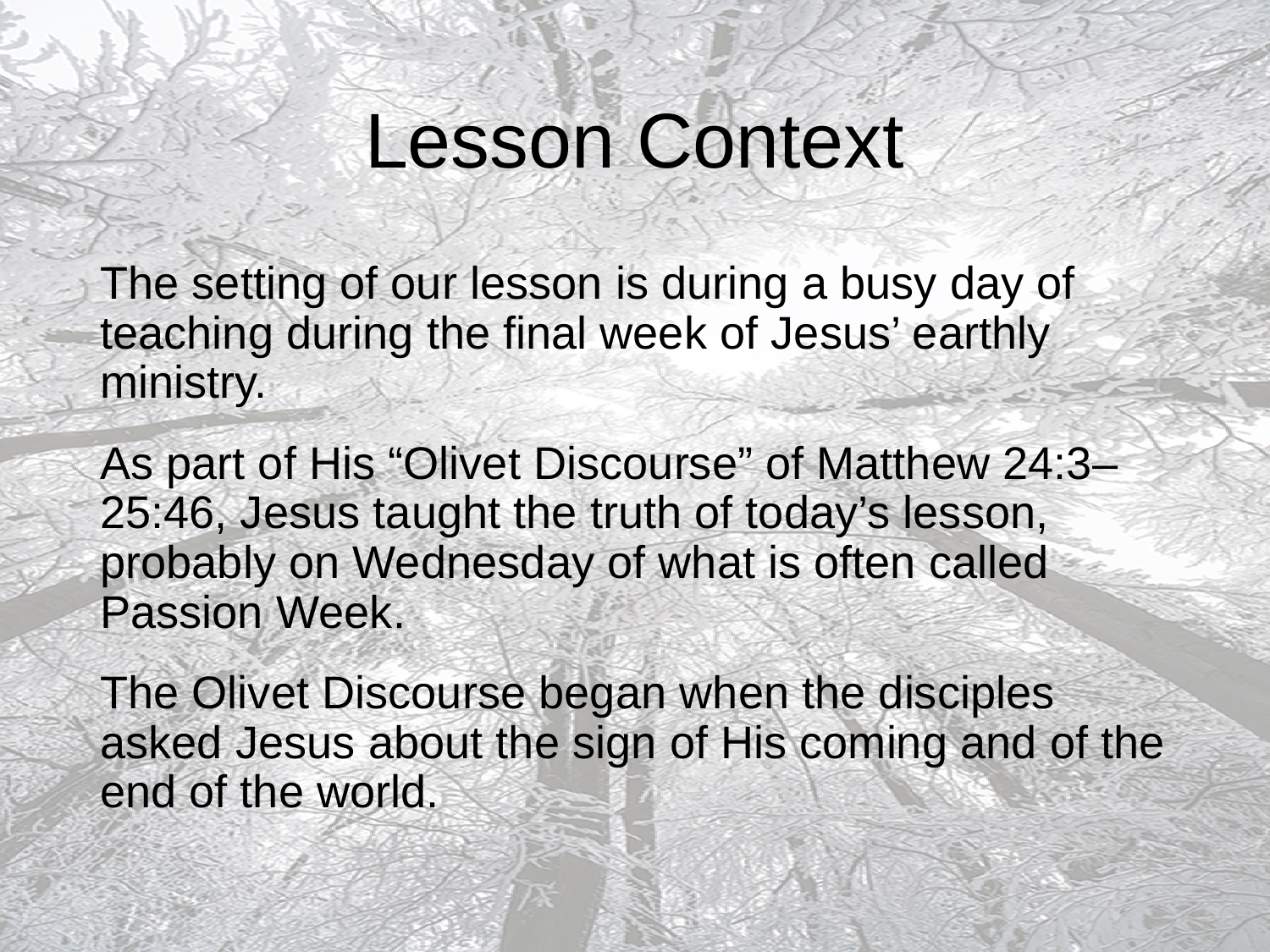

# Lesson Context
The setting of our lesson is during a busy day of teaching during the final week of Jesus’ earthly ministry.
As part of His “Olivet Discourse” of Matthew 24:3–25:46, Jesus taught the truth of today’s lesson, probably on Wednesday of what is often called Passion Week.
The Olivet Discourse began when the disciples asked Jesus about the sign of His coming and of the end of the world.